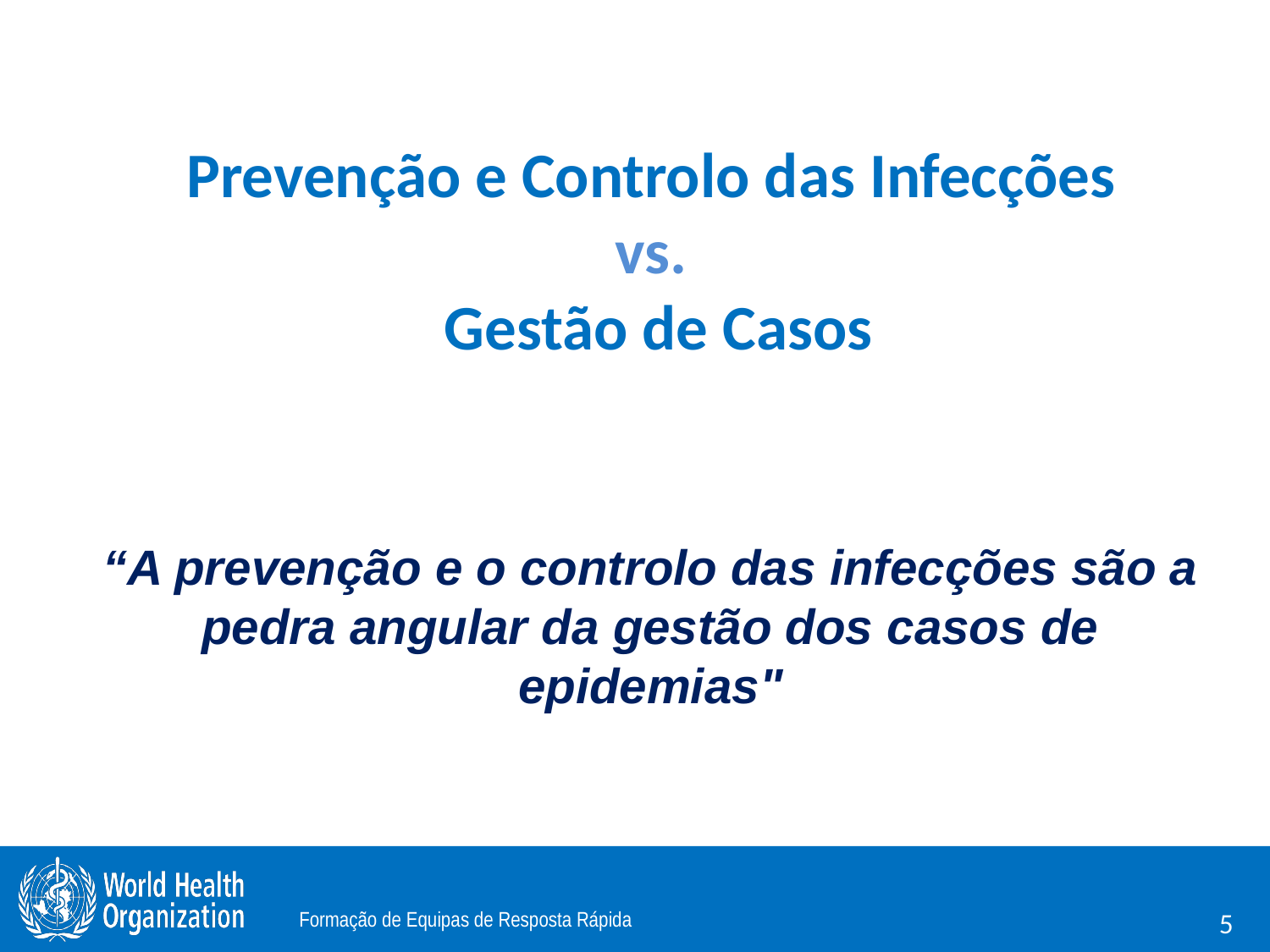

# Prevenção e Controlo das Infecções vs. Gestão de Casos
“A prevenção e o controlo das infecções são a pedra angular da gestão dos casos de epidemias"